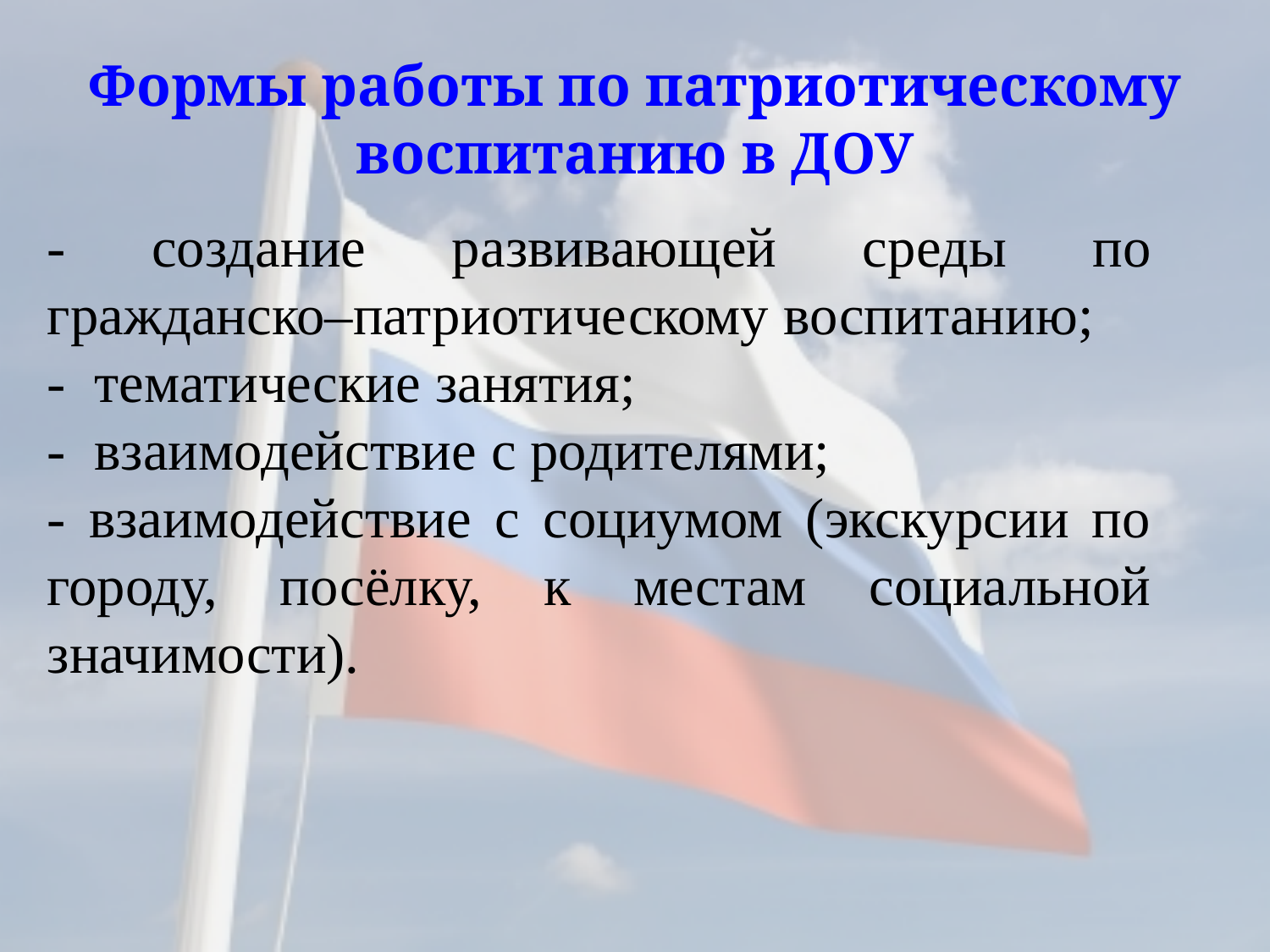

# Формы работы по патриотическому воспитанию в ДОУ
- создание развивающей среды по гражданско–патриотическому воспитанию;
-  тематические занятия;
-  взаимодействие с родителями;
- взаимодействие с социумом (экскурсии по городу, посёлку, к местам социальной значимости).